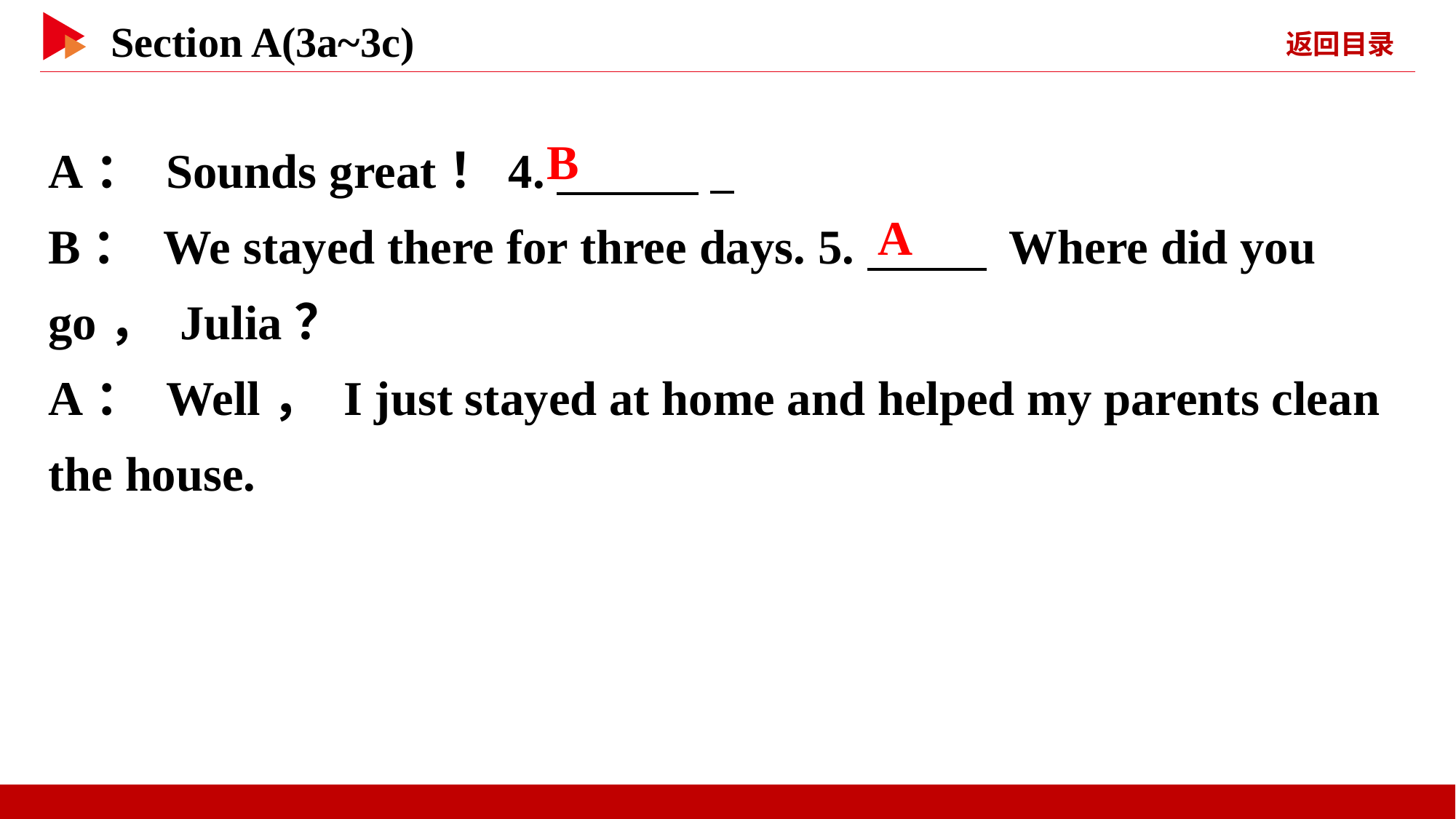

A： Sounds great！4.　  　  _
B： We stayed there for three days. 5.　  　 Where did you go， Julia？
A： Well， I just stayed at home and helped my parents clean the house.
B
A